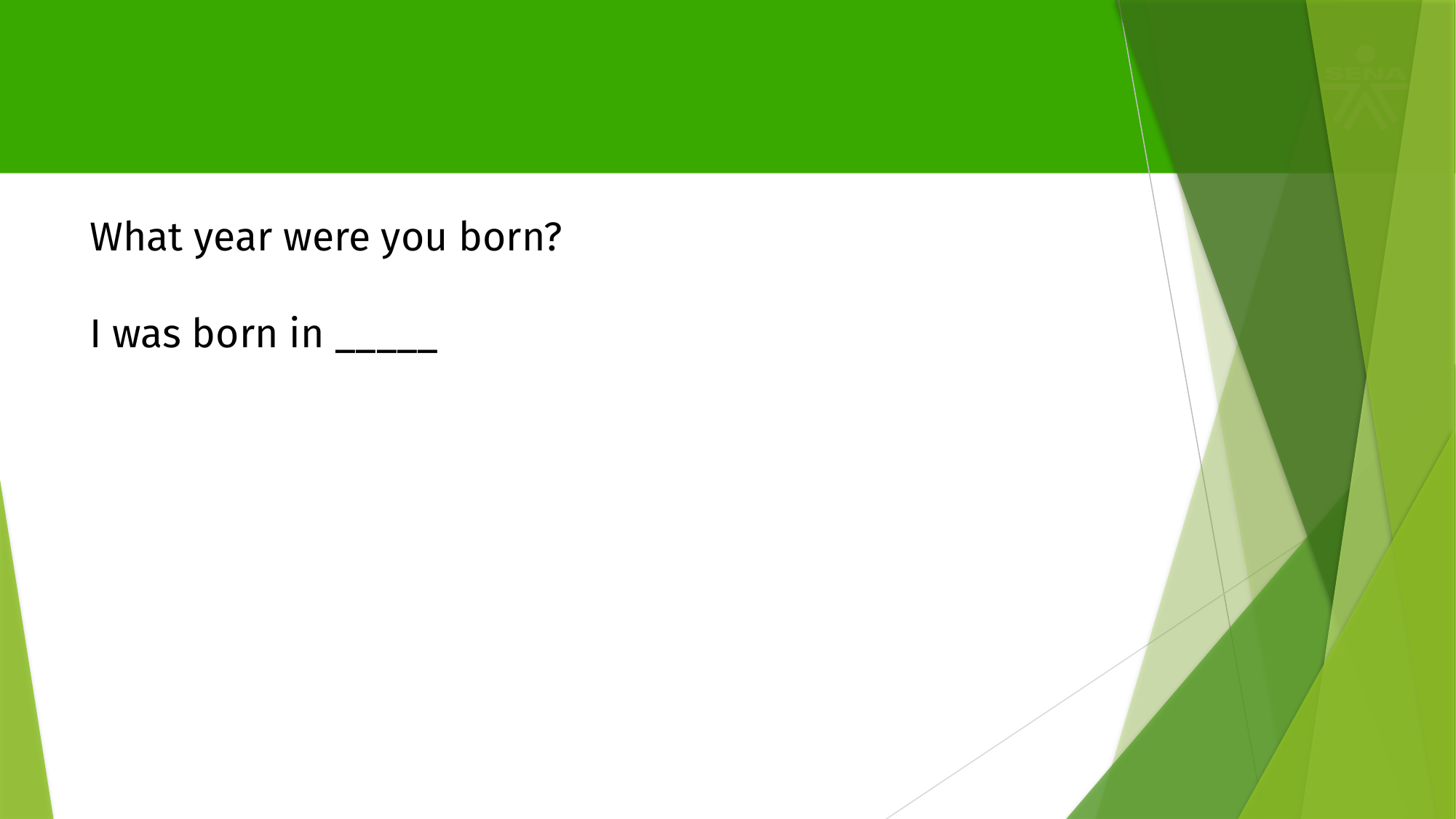

# What year were you born? I was born in _____